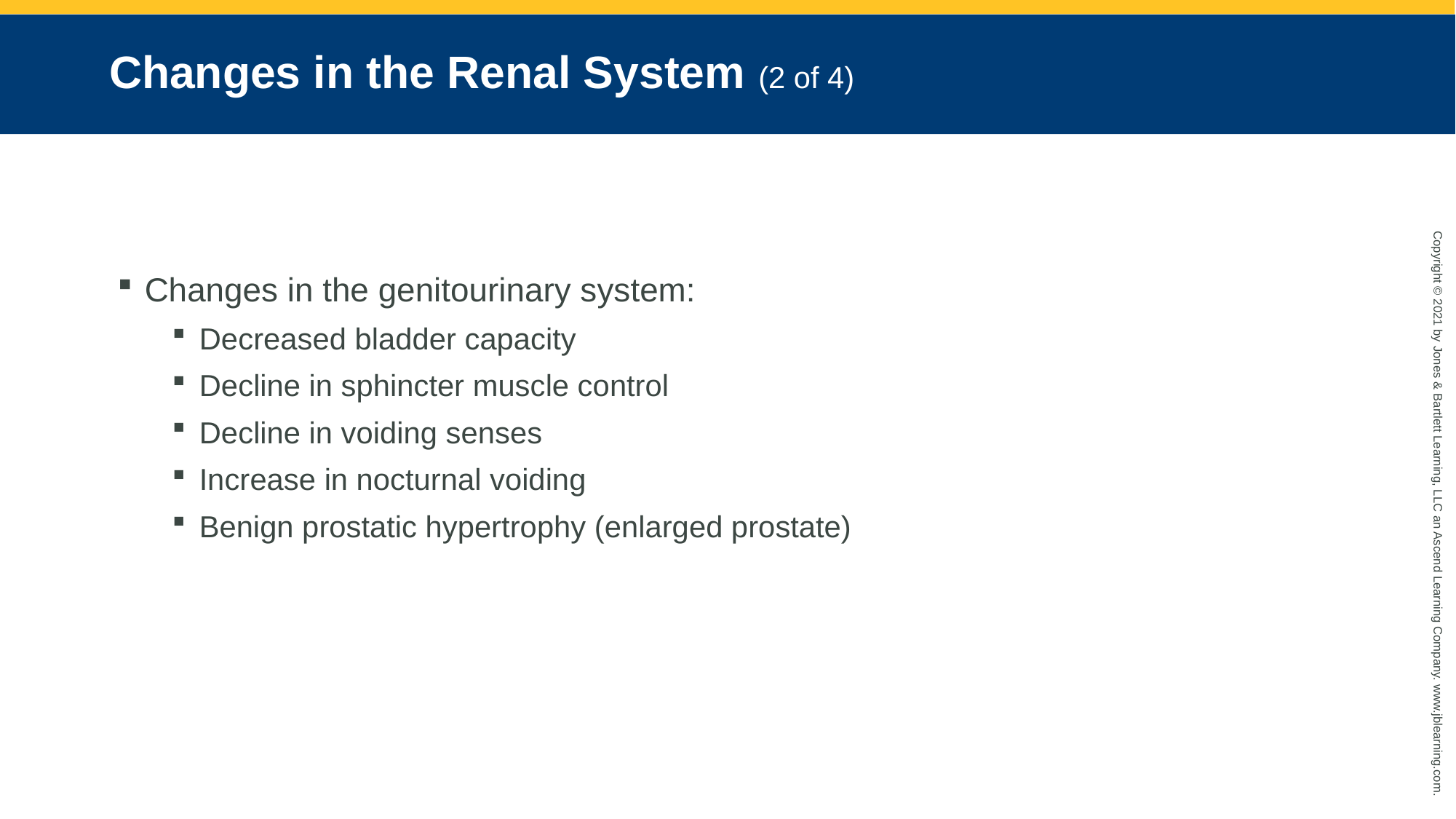

# Changes in the Renal System (2 of 4)
Changes in the genitourinary system:
Decreased bladder capacity
Decline in sphincter muscle control
Decline in voiding senses
Increase in nocturnal voiding
Benign prostatic hypertrophy (enlarged prostate)